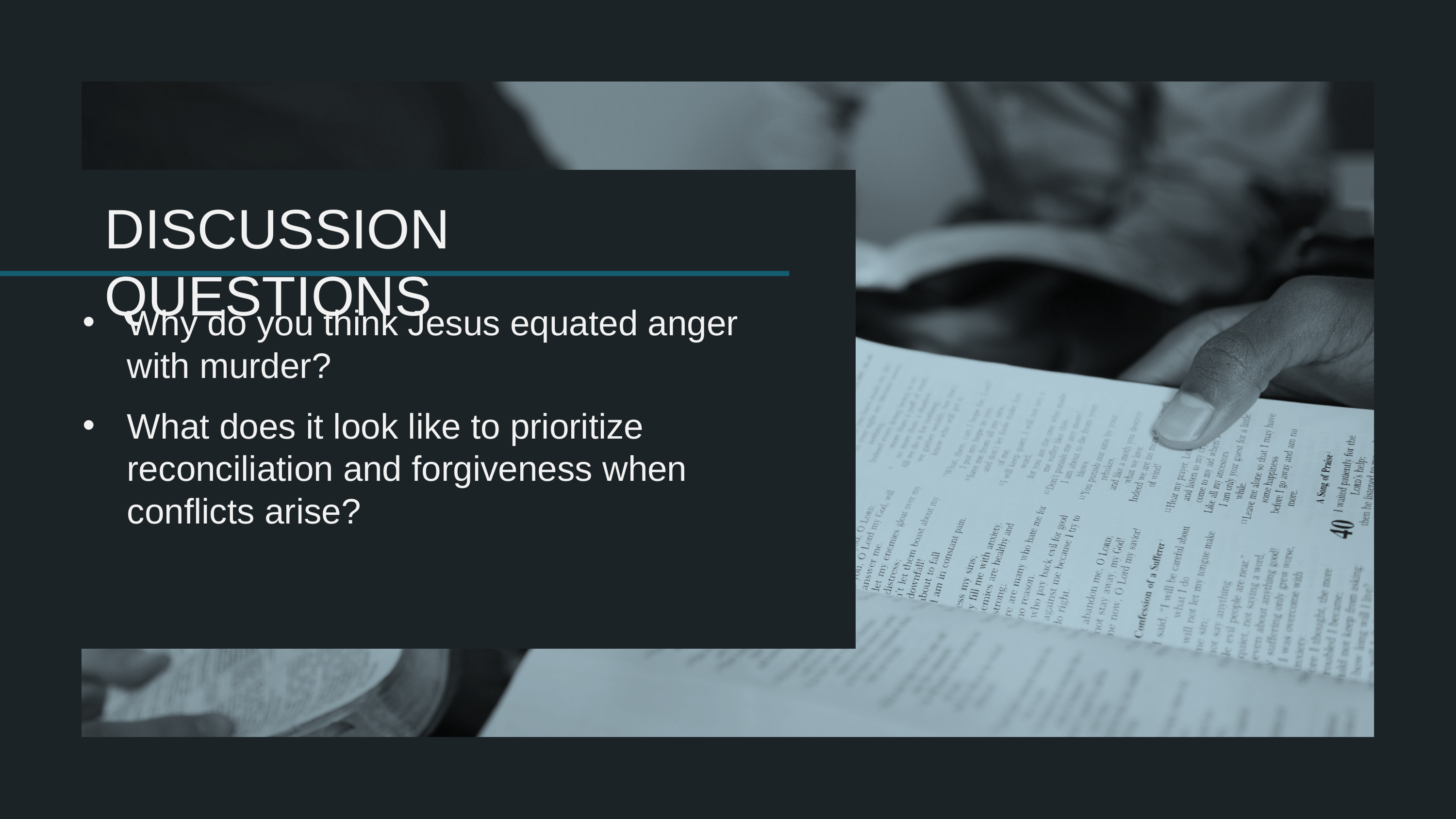

Why do you think Jesus equated anger with murder?
What does it look like to prioritize reconciliation and forgiveness when conflicts arise?